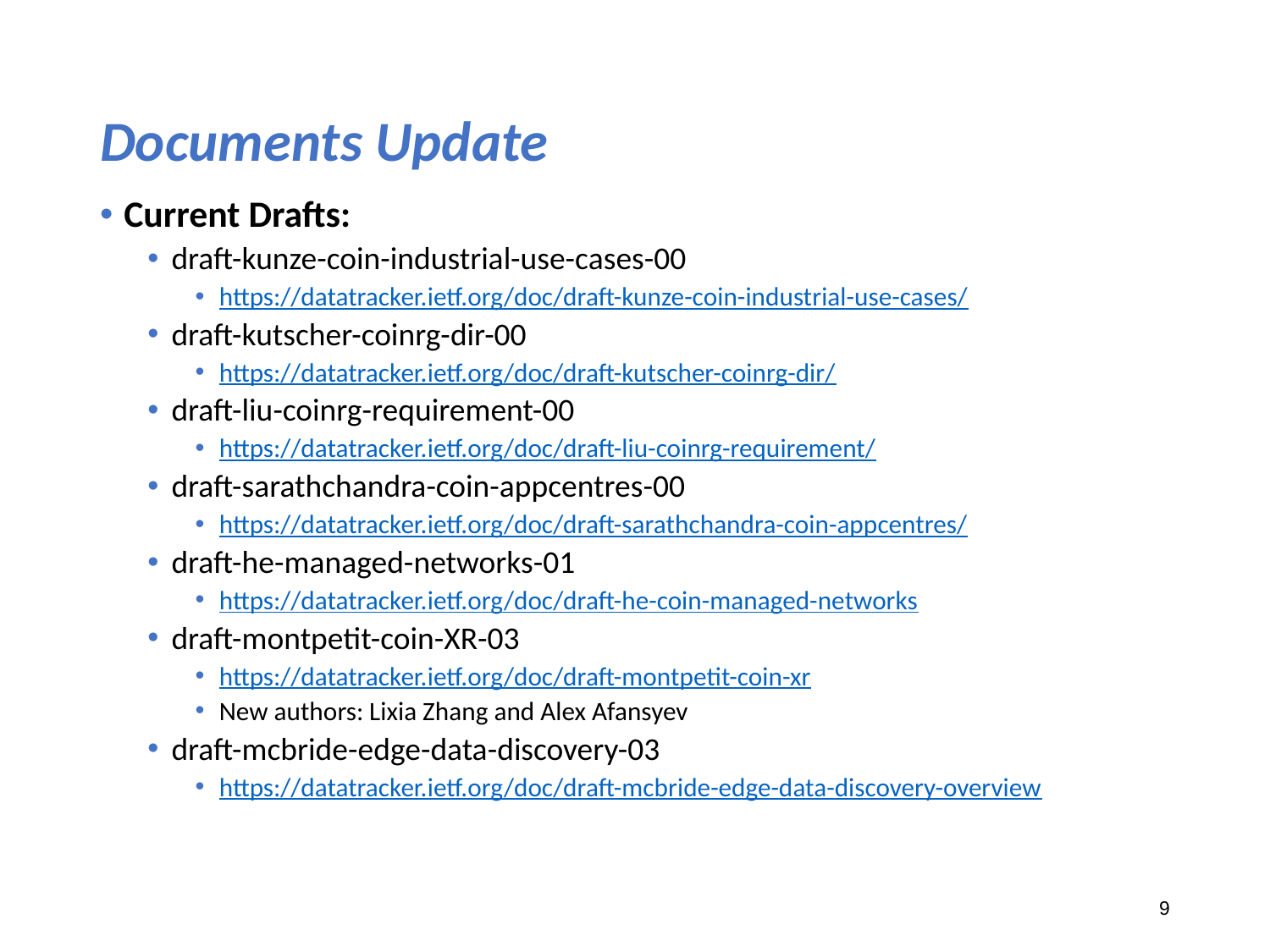

# Documents Update
Current Drafts:
draft-kunze-coin-industrial-use-cases-00
https://datatracker.ietf.org/doc/draft-kunze-coin-industrial-use-cases/
draft-kutscher-coinrg-dir-00
https://datatracker.ietf.org/doc/draft-kutscher-coinrg-dir/
draft-liu-coinrg-requirement-00
https://datatracker.ietf.org/doc/draft-liu-coinrg-requirement/
draft-sarathchandra-coin-appcentres-00
https://datatracker.ietf.org/doc/draft-sarathchandra-coin-appcentres/
draft-he-managed-networks-01
https://datatracker.ietf.org/doc/draft-he-coin-managed-networks
draft-montpetit-coin-XR-03
https://datatracker.ietf.org/doc/draft-montpetit-coin-xr
New authors: Lixia Zhang and Alex Afansyev
draft-mcbride-edge-data-discovery-03
https://datatracker.ietf.org/doc/draft-mcbride-edge-data-discovery-overview

9